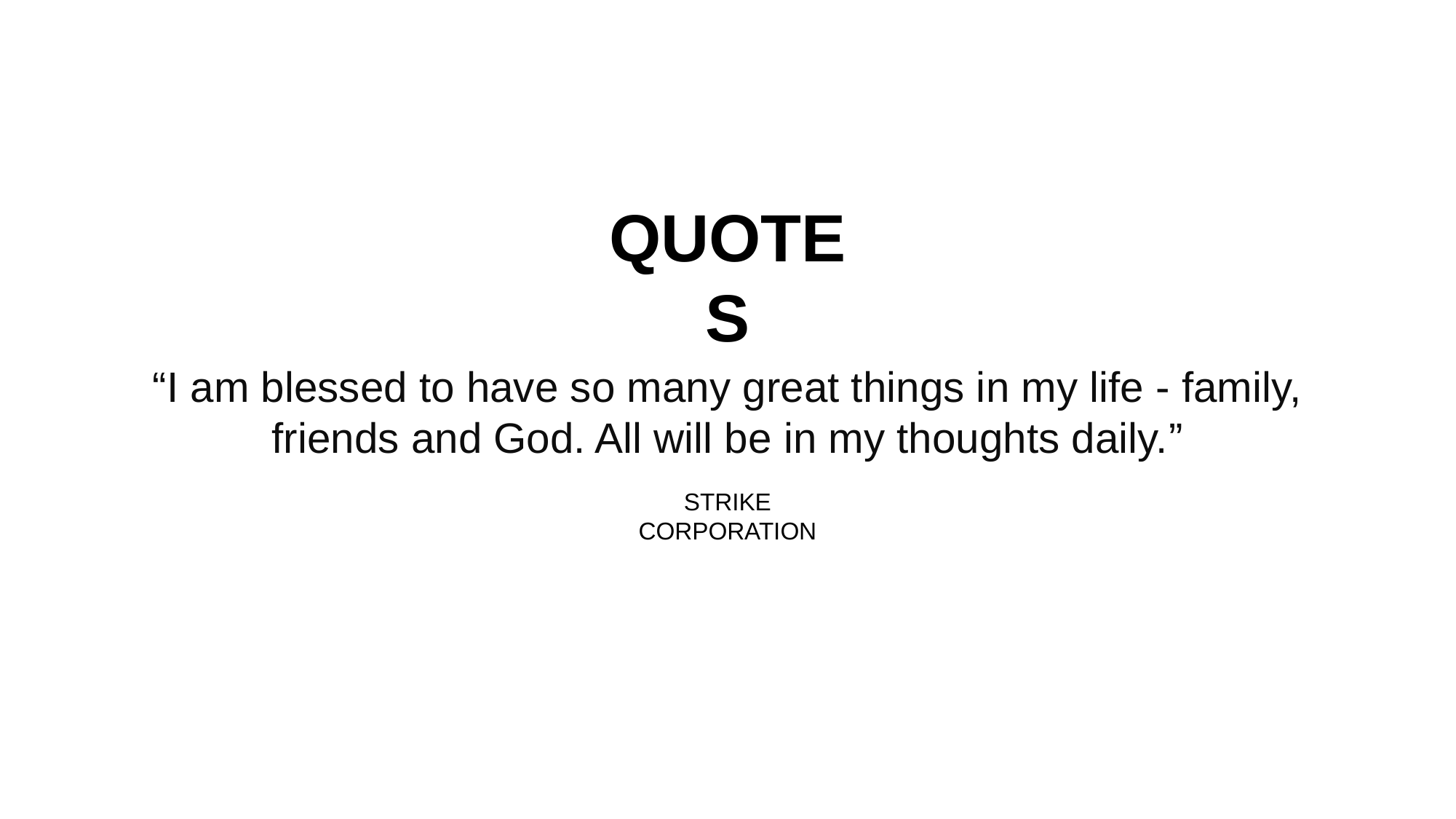

QUOTES
“I am blessed to have so many great things in my life - family, friends and God. All will be in my thoughts daily.”
STRIKE CORPORATION